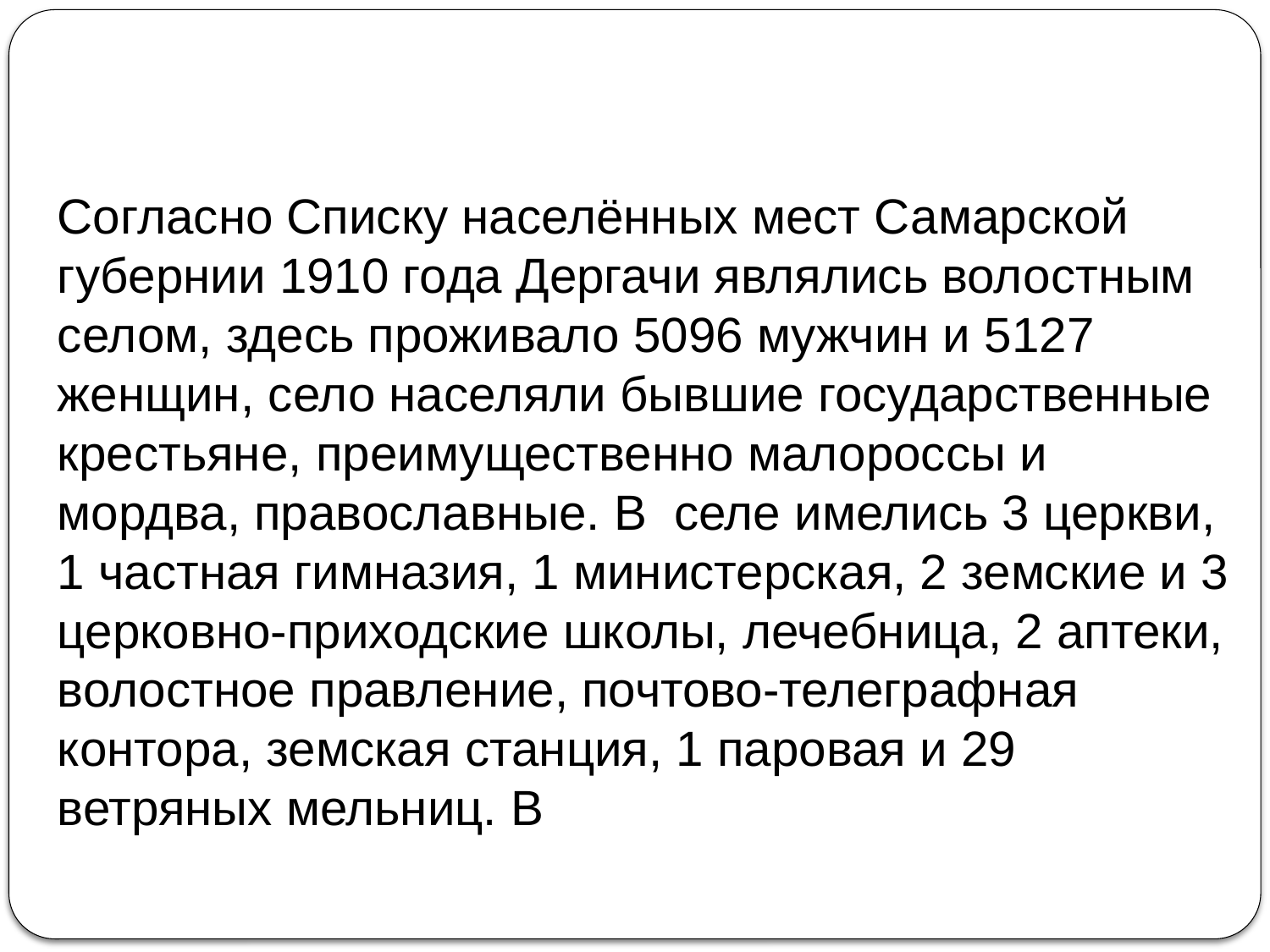

Согласно Списку населённых мест Самарской губернии 1910 года Дергачи являлись волостным селом, здесь проживало 5096 мужчин и 5127 женщин, село населяли бывшие государственные крестьяне, преимущественно малороссы и мордва, православные. В  селе имелись 3 церкви, 1 частная гимназия, 1 министерская, 2 земские и 3 церковно-приходские школы, лечебница, 2 аптеки, волостное правление, почтово-телеграфная контора, земская станция, 1 паровая и 29 ветряных мельниц. В